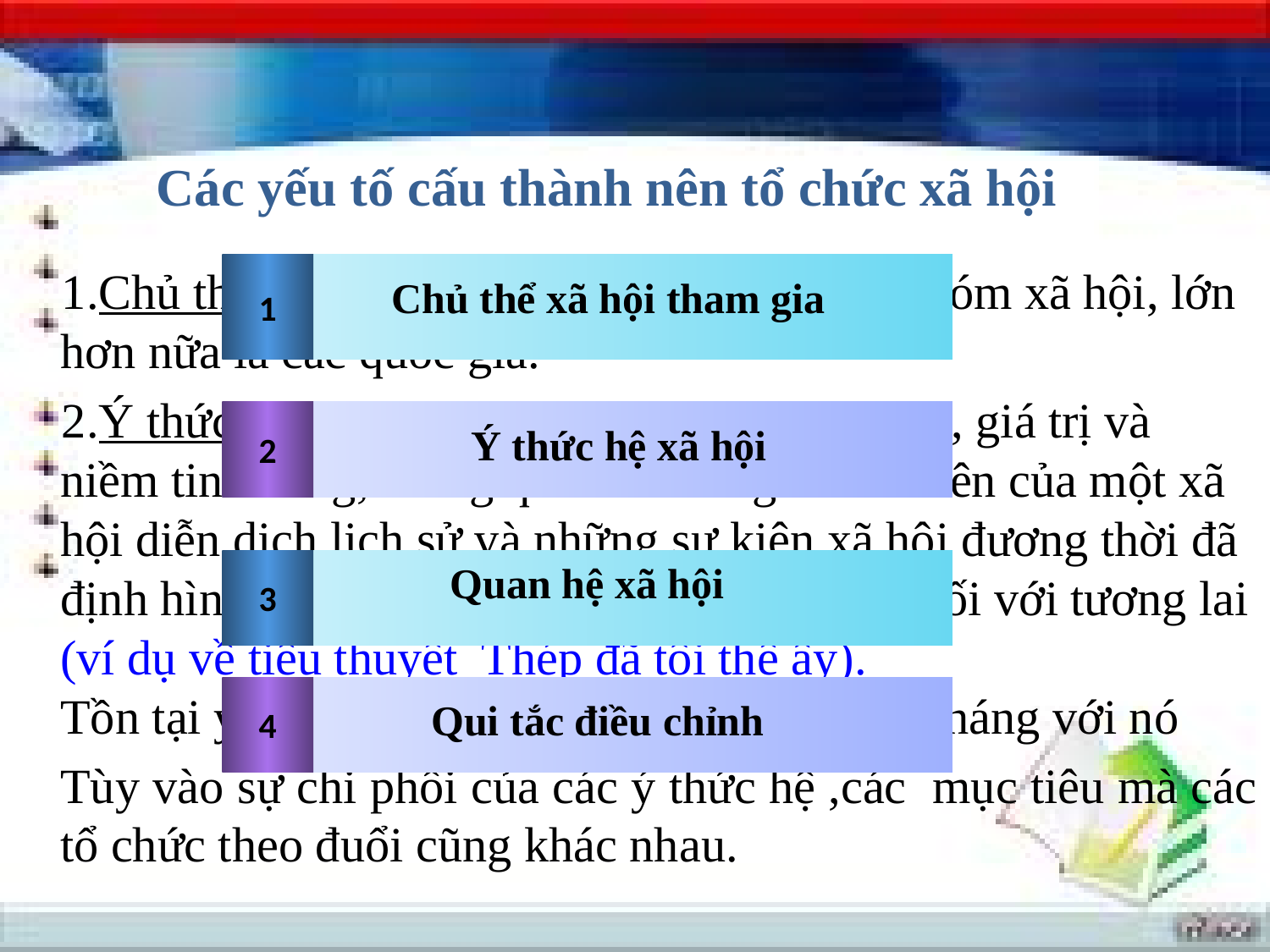

# Các yếu tố cấu thành nên tổ chức xã hội
    1.Chủ thể xã hội tham gia: là các cá nhân, nhóm xã hội, lớn hơn nữa là các quốc gia.
    2.Ý thức hệ xã hội: là các ý tưởng, nhận thức, giá trị và niềm tin chung, thông qua đó những thành viên của một xã hội diễn dịch lịch sử và những sự kiện xã hội đương thời đã định hình các kỳ vọng và khao khát của họ đối với tương lai (ví dụ về tiểu thuyết  Thép đã tôi thế ấy).
Tồn tại ý thức hệ thống trị và ý thức hệ đối kháng với nó
	Tùy vào sự chi phối của các ý thức hệ ,các  mục tiêu mà các tổ chức theo đuổi cũng khác nhau.

1

Chủ thể xã hội tham gia
2

Ý thức hệ xã hội
3

Quan hệ xã hội
4

Qui tắc điều chỉnh